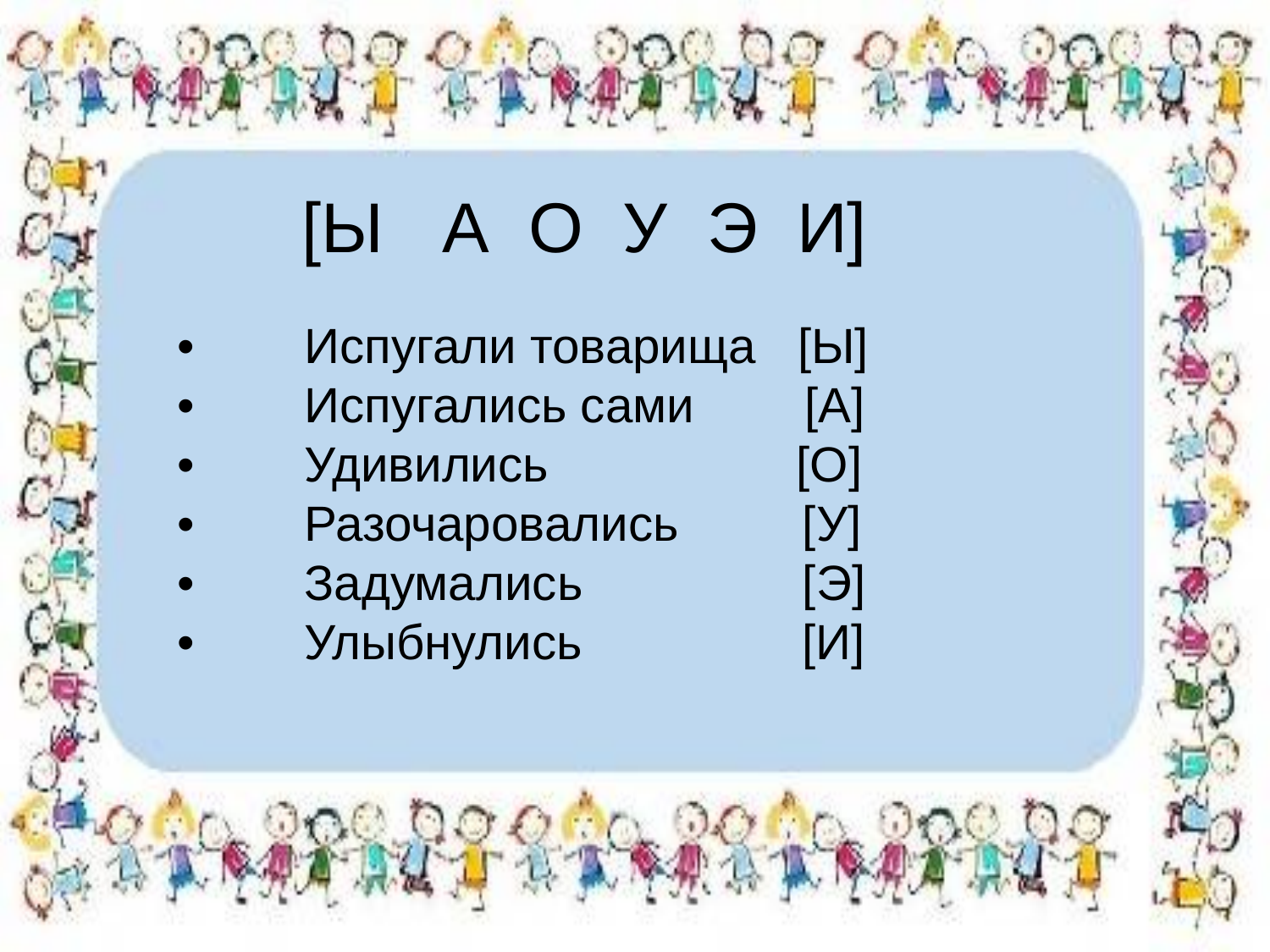

[Ы   А  О  У  Э  И]
•	Испугали товарища   [Ы]
•	Испугались сами        [А]
•	Удивились                  [О]
•	Разочаровались         [У]
•	Задумались                [Э]
•	Улыбнулись                [И]